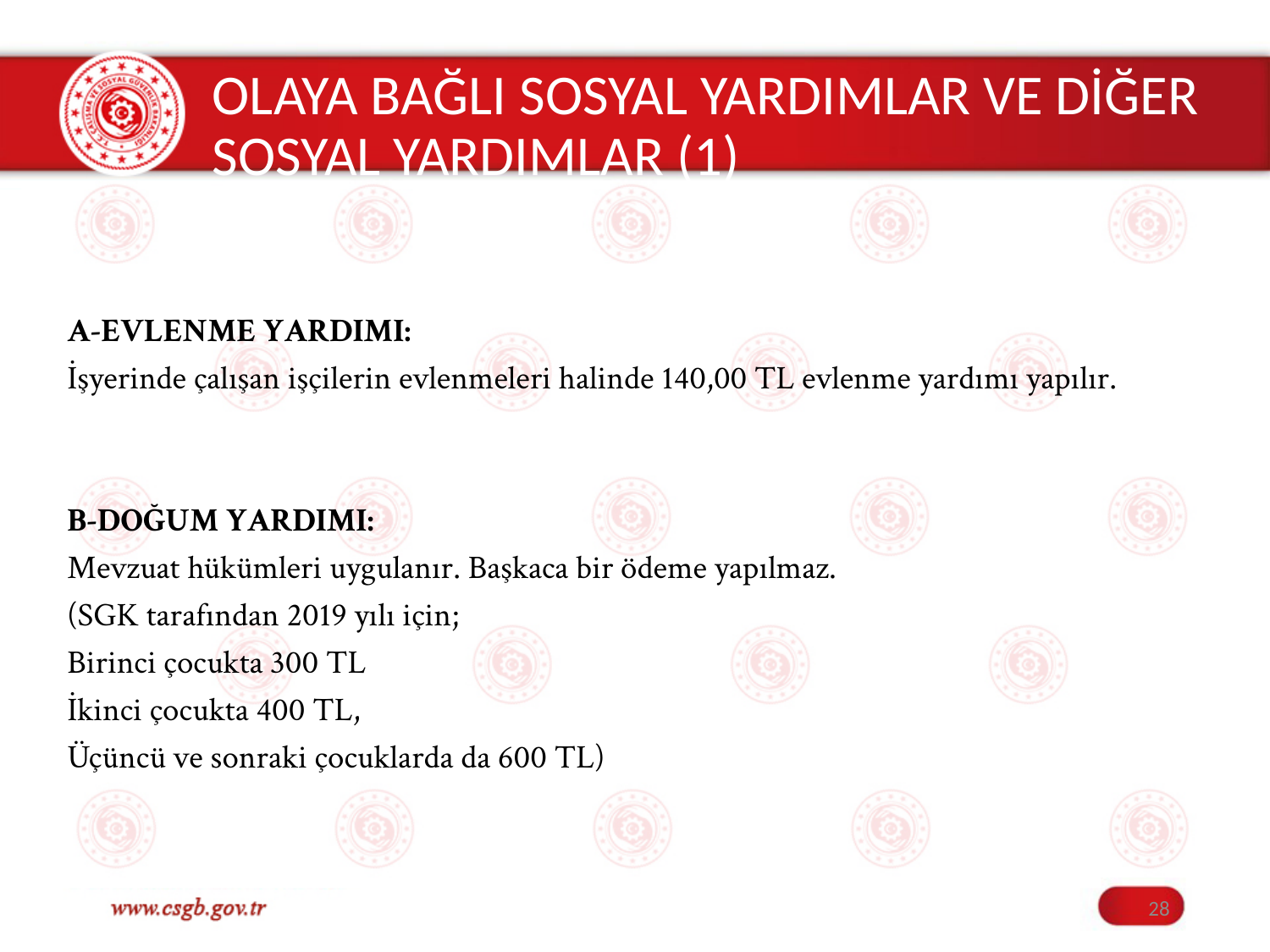

# OLAYA BAĞLI SOSYAL YARDIMLAR VE DİĞER SOSYAL YARDIMLAR (1)

A-EVLENME YARDIMI:
İşyerinde çalışan işçilerin evlenmeleri halinde 140,00 TL evlenme yardımı yapılır.

B-DOĞUM YARDIMI:
Mevzuat hükümleri uygulanır. Başkaca bir ödeme yapılmaz.
(SGK tarafından 2019 yılı için;
Birinci çocukta 300 TL
İkinci çocukta 400 TL,
Üçüncü ve sonraki çocuklarda da 600 TL)

28